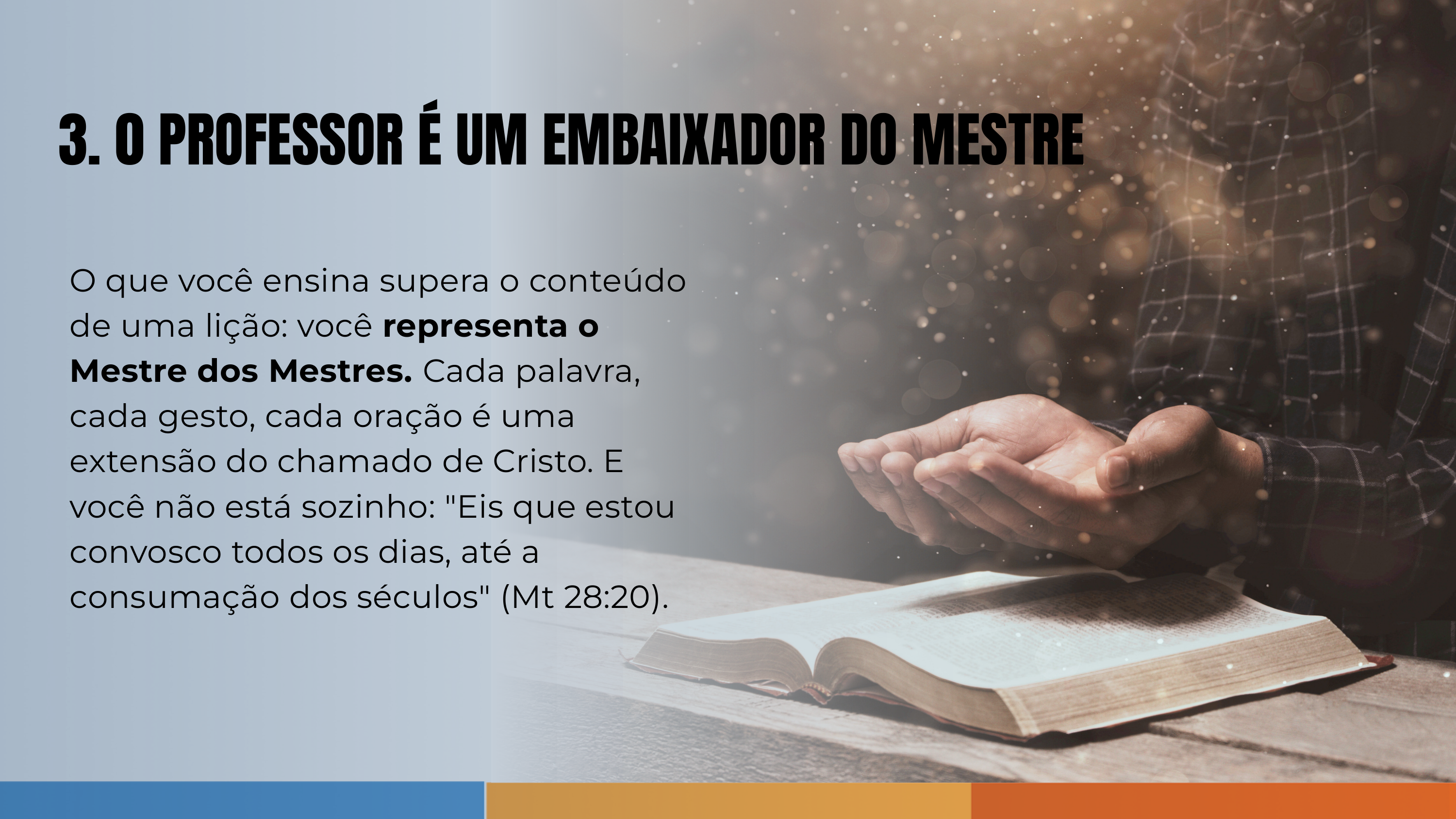

3. 0 PROFESSOR É UM EMBAIXADOR DO MESTRE
O que você ensina supera o conteúdo de uma lição: você representa o Mestre dos Mestres. Cada palavra, cada gesto, cada oração é uma extensão do chamado de Cristo. E você não está sozinho: "Eis que estou convosco todos os dias, até a consumação dos séculos" (Mt 28:20).